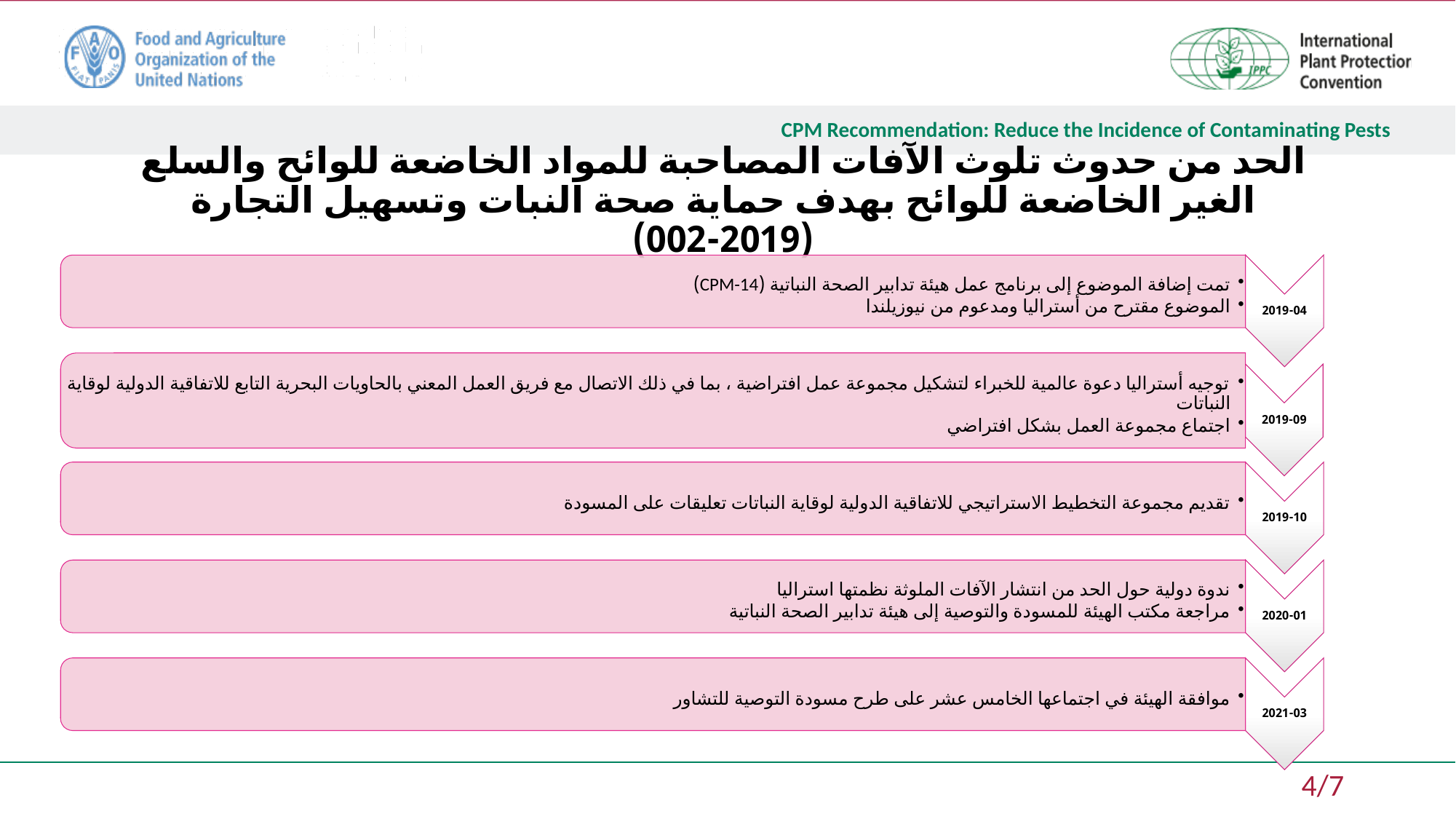

# الحد من حدوث تلوث الآفات المصاحبة للمواد الخاضعة للوائح والسلع الغير الخاضعة للوائح بهدف حماية صحة النبات وتسهيل التجارة (2019-002)
2019-04
تمت إضافة الموضوع إلى برنامج عمل هيئة تدابير الصحة النباتية (CPM-14)
الموضوع مقترح من أستراليا ومدعوم من نيوزيلندا
2019-09
توجيه أستراليا دعوة عالمية للخبراء لتشكيل مجموعة عمل افتراضية ، بما في ذلك الاتصال مع فريق العمل المعني بالحاويات البحرية التابع للاتفاقية الدولية لوقاية النباتات
اجتماع مجموعة العمل بشكل افتراضي
2019-10
تقديم مجموعة التخطيط الاستراتيجي للاتفاقية الدولية لوقاية النباتات تعليقات على المسودة
2020-01
ندوة دولية حول الحد من انتشار الآفات الملوثة نظمتها استراليا
مراجعة مكتب الهيئة للمسودة والتوصية إلى هيئة تدابير الصحة النباتية
2021-03
موافقة الهيئة في اجتماعها الخامس عشر على طرح مسودة التوصية للتشاور